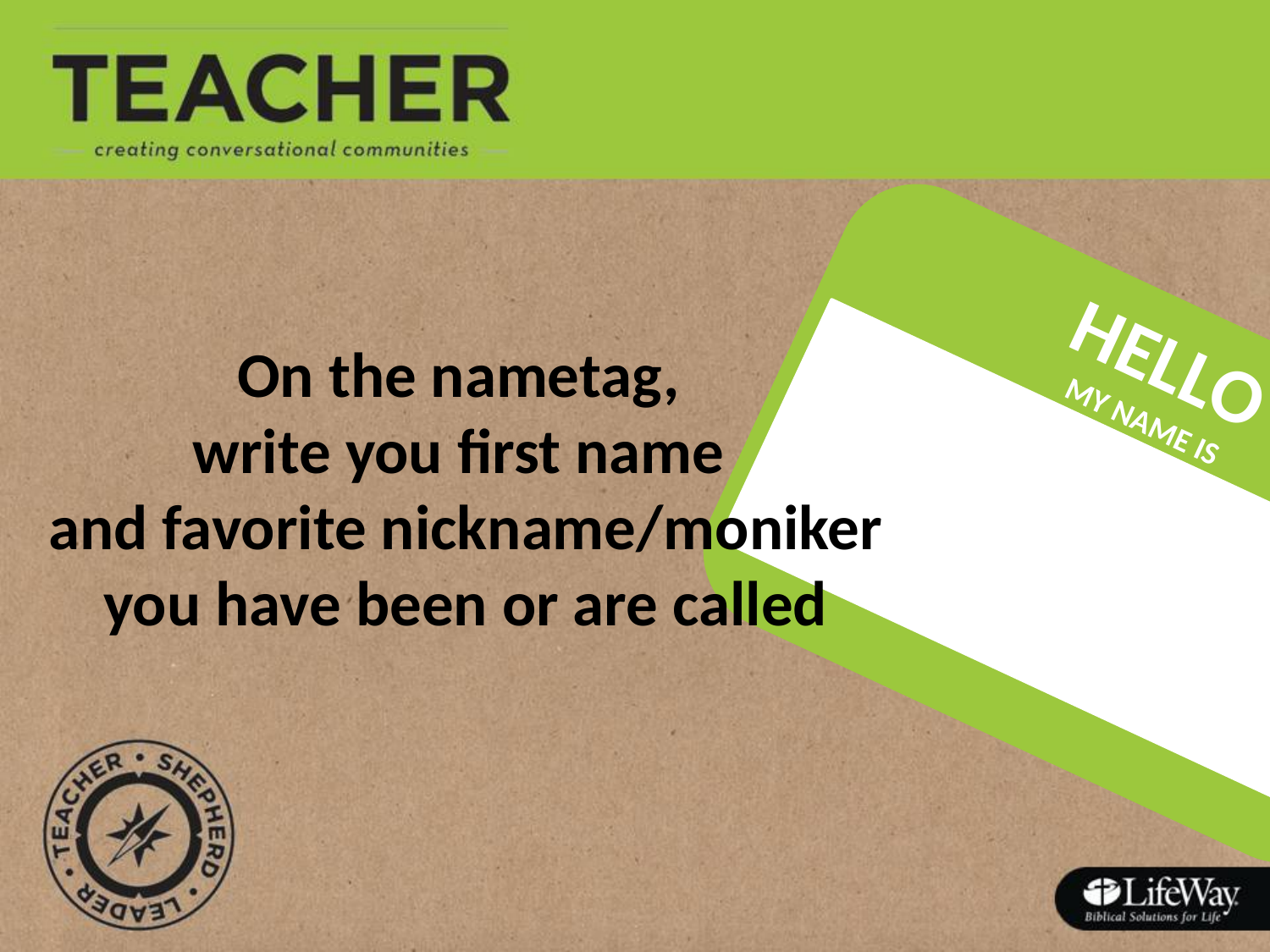

HELLO
MY NAME IS

On the nametag,
write you first name
and favorite nickname/moniker you have been or are called